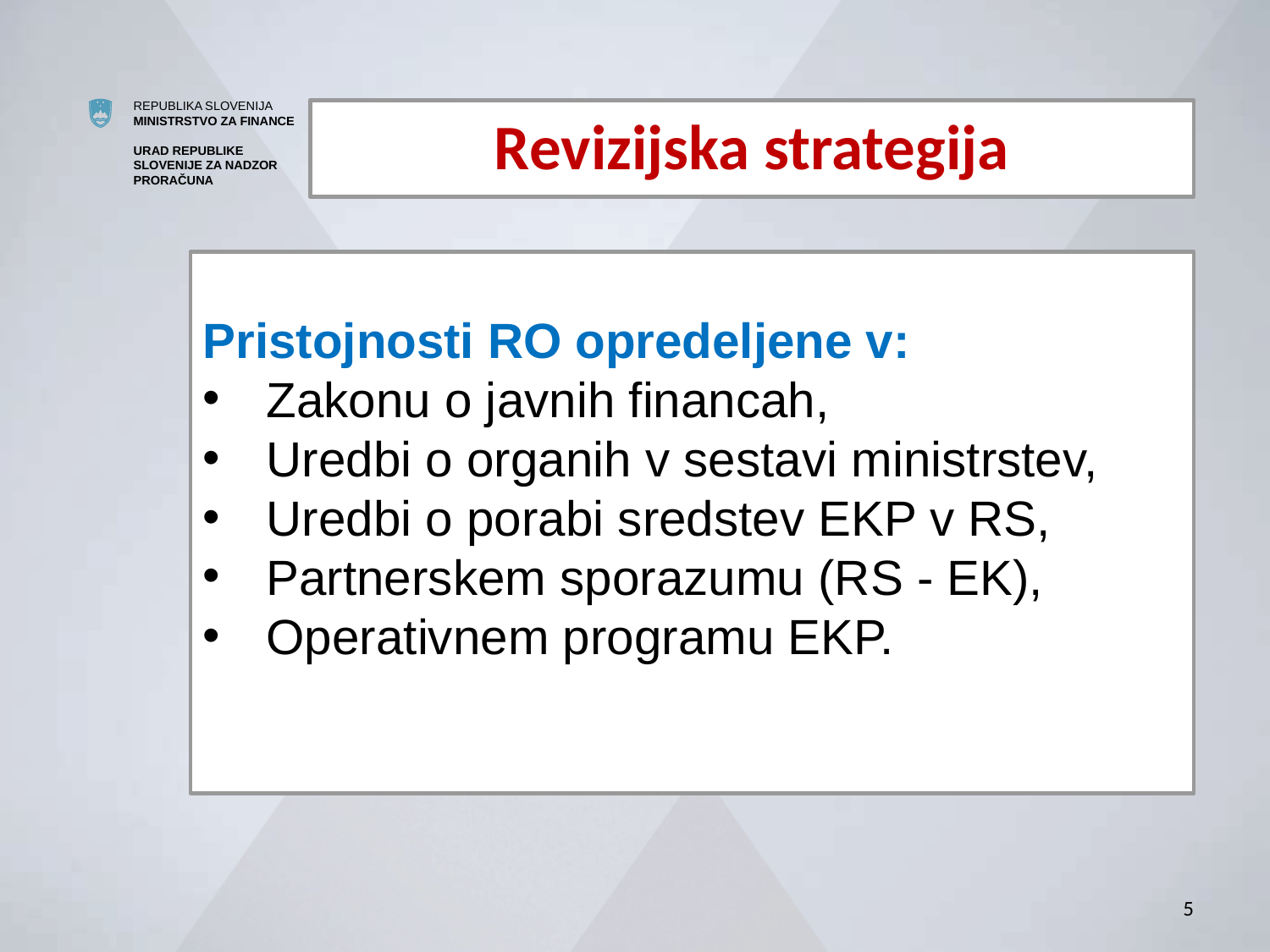

# Revizijska strategija

Pristojnosti RO opredeljene v:
Zakonu o javnih financah,
Uredbi o organih v sestavi ministrstev,
Uredbi o porabi sredstev EKP v RS,
Partnerskem sporazumu (RS - EK),
Operativnem programu EKP.

5